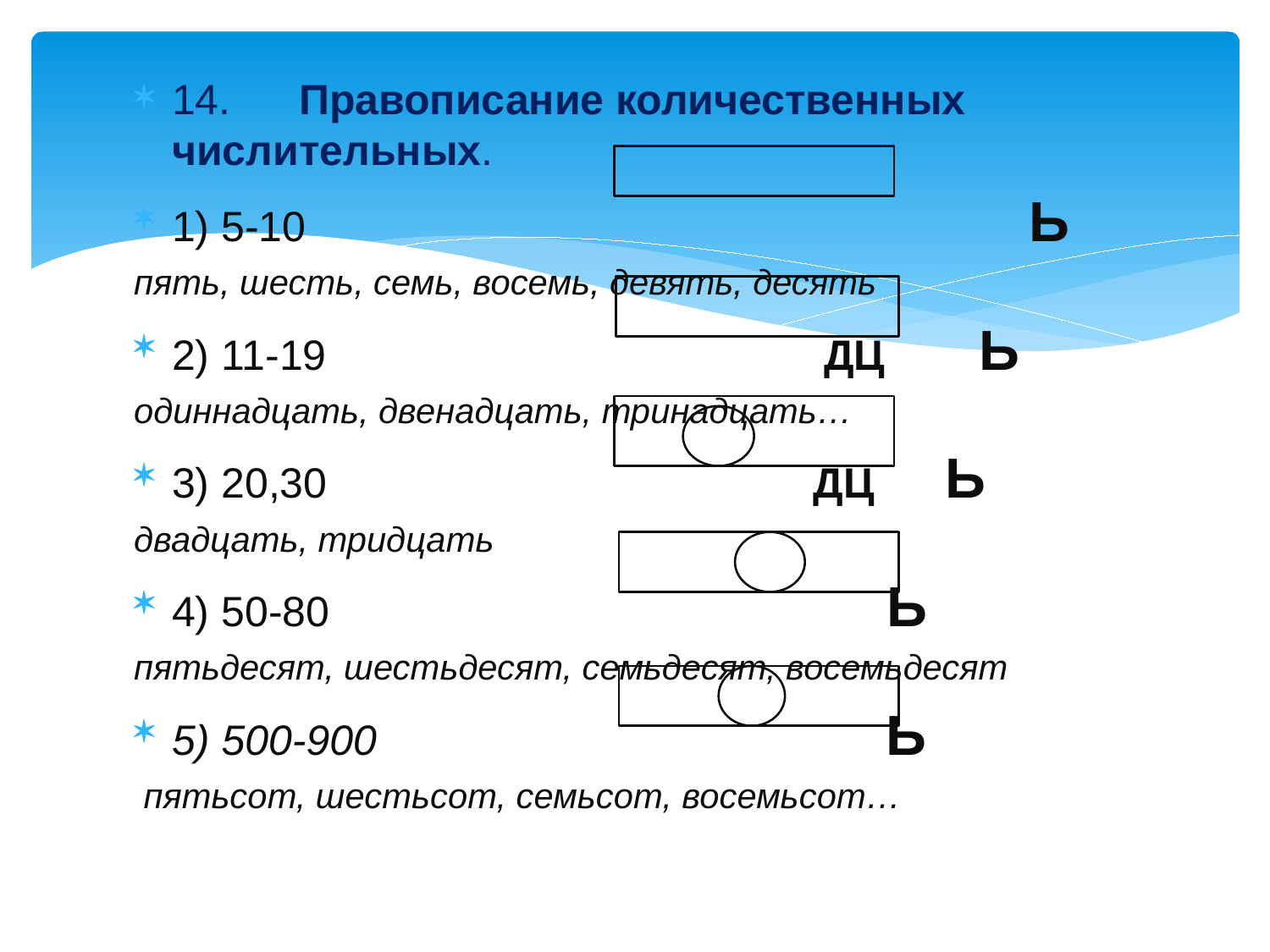

14.	Правописание количественных числительных.
1) 5-10                                                             Ь
пять, шесть, семь, восемь, девять, десять
2) 11-19                                          ДЦ      Ь
одиннадцать, двенадцать, тринадцать…
3) 20,30                                         ДЦ      Ь
двадцать, тридцать
4) 50-80                                               Ь
пятьдесят, шестьдесят, семьдесят, восемьдесят
5) 500-900                                           Ь
 пятьсот, шестьсот, семьсот, восемьсот…